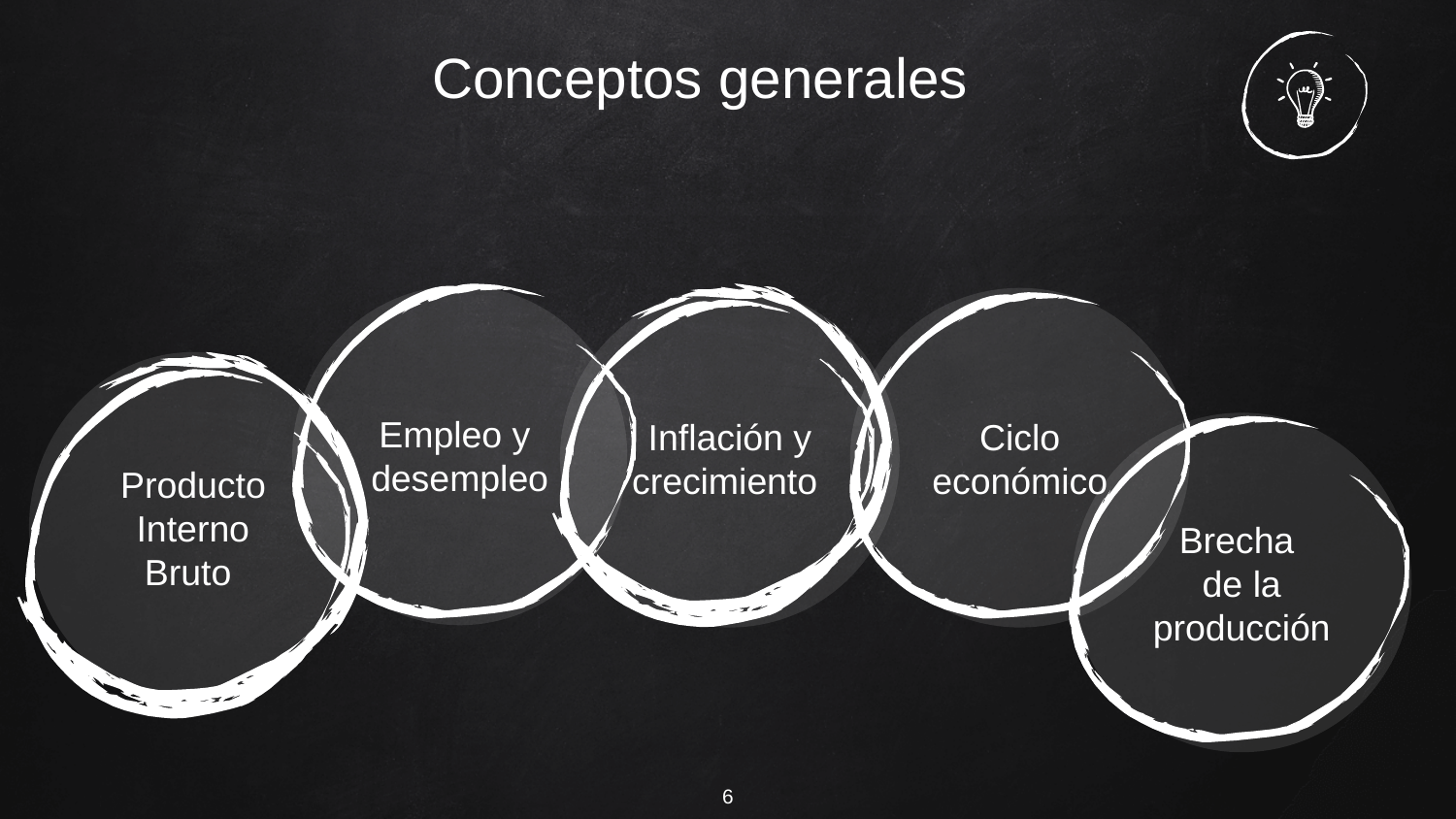

# Conceptos generales

  Empleo y    desempleo
Inflación y crecimiento
Ciclo económico

Producto Interno Bruto
Brecha
de la producción

6